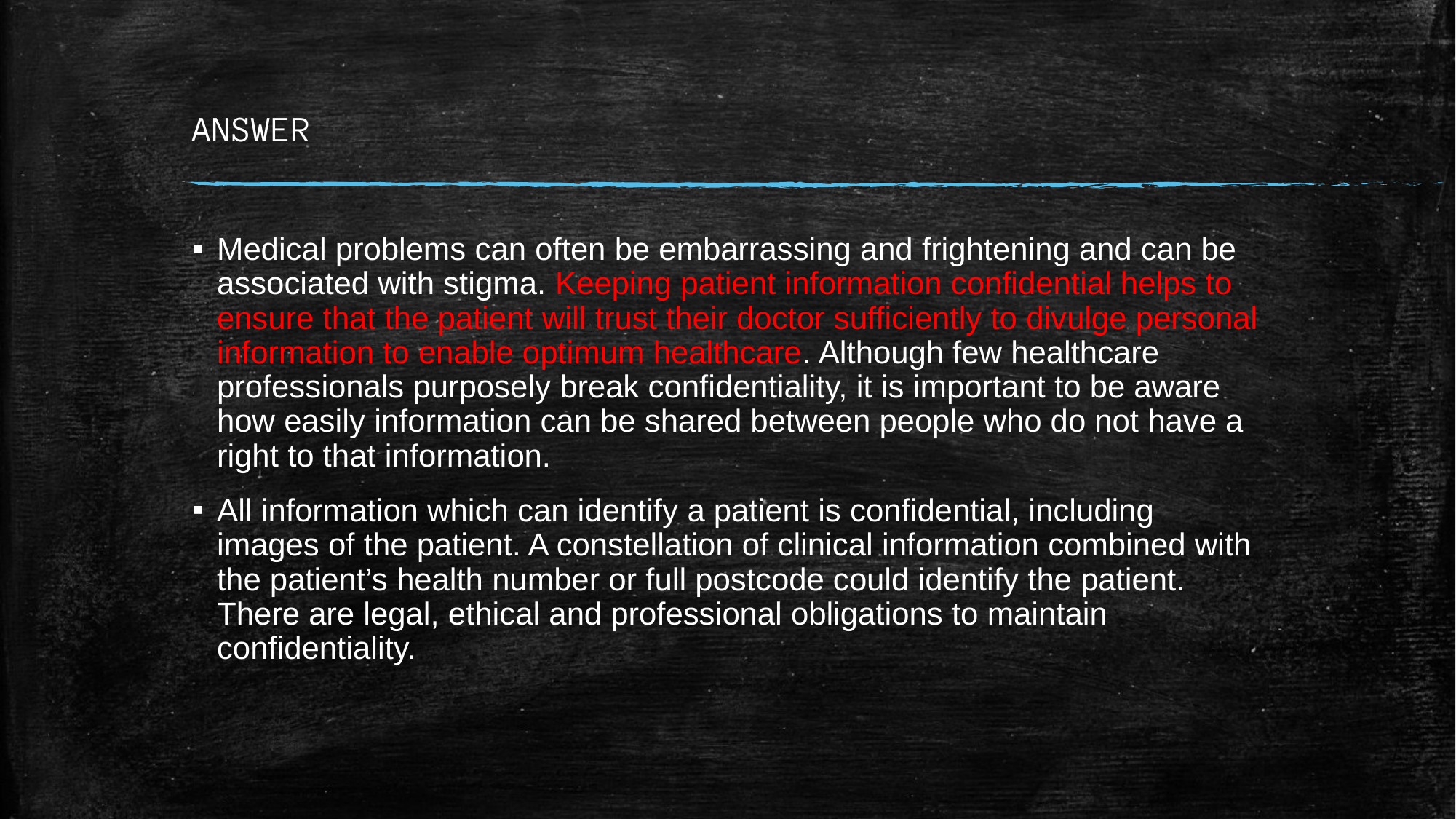

# ANSWER
Medical problems can often be embarrassing and frightening and can be associated with stigma. Keeping patient information confidential helps to ensure that the patient will trust their doctor sufficiently to divulge personal information to enable optimum healthcare. Although few healthcare professionals purposely break confidentiality, it is important to be aware how easily information can be shared between people who do not have a right to that information.
All information which can identify a patient is confidential, including images of the patient. A constellation of clinical information combined with the patient’s health number or full postcode could identify the patient. There are legal, ethical and professional obligations to maintain confidentiality.